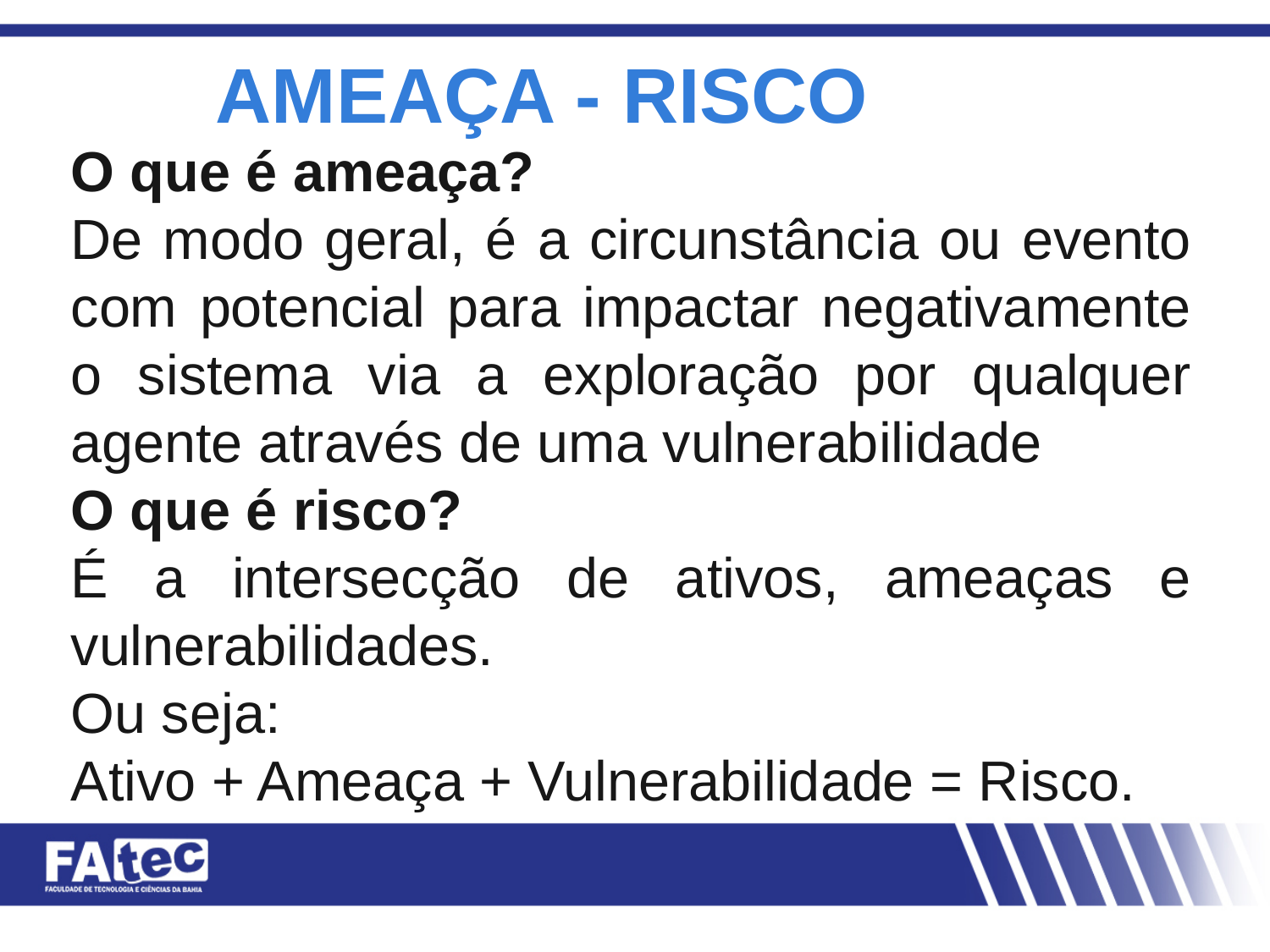

# AMEAÇA - RISCO
O que é ameaça?
De modo geral, é a circunstância ou evento com potencial para impactar negativamente o sistema via a exploração por qualquer agente através de uma vulnerabilidade
O que é risco?
É a intersecção de ativos, ameaças e vulnerabilidades.
Ou seja:
Ativo + Ameaça + Vulnerabilidade = Risco.